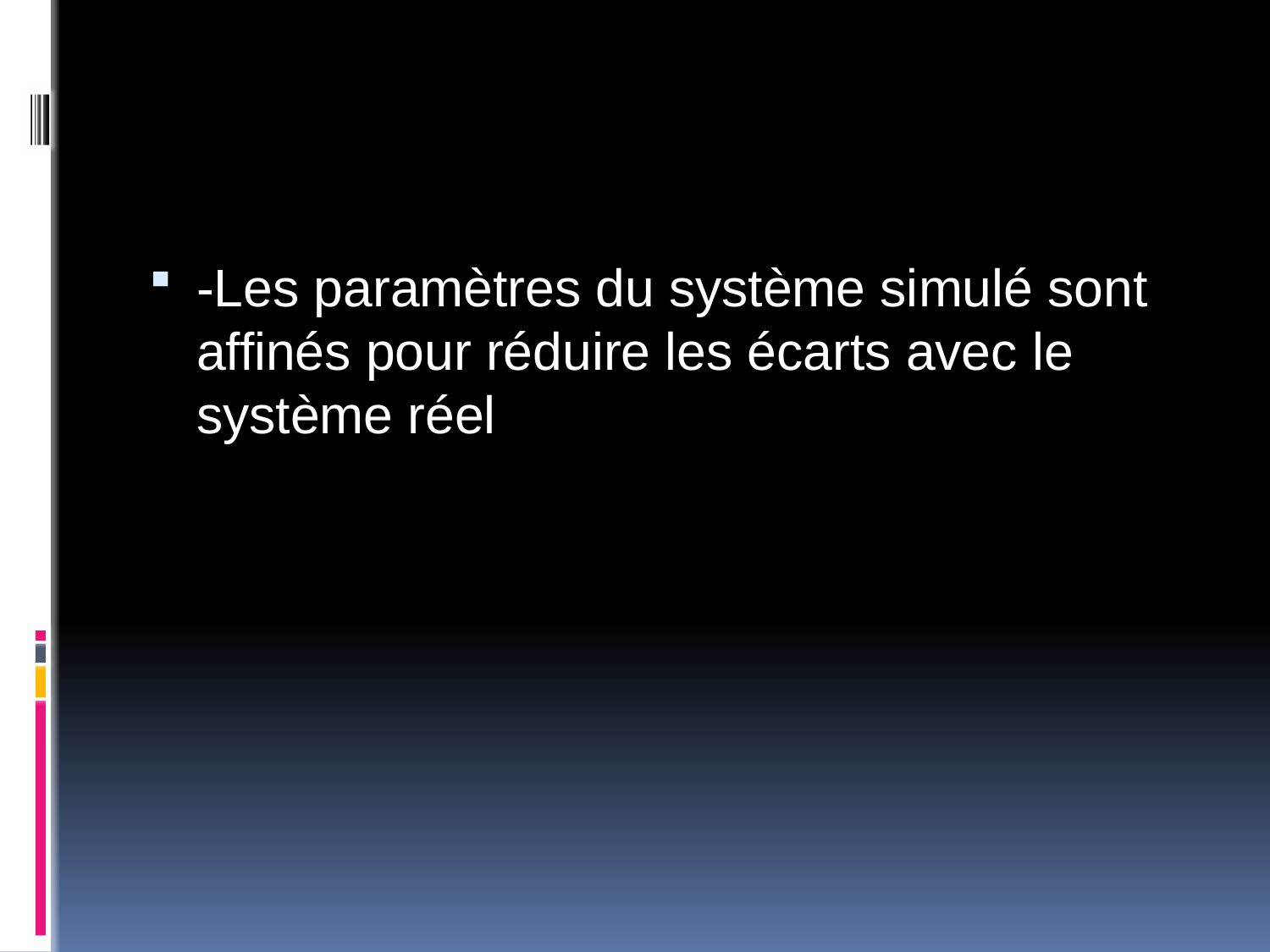

#
-Les paramètres du système simulé sont affinés pour réduire les écarts avec le système réel